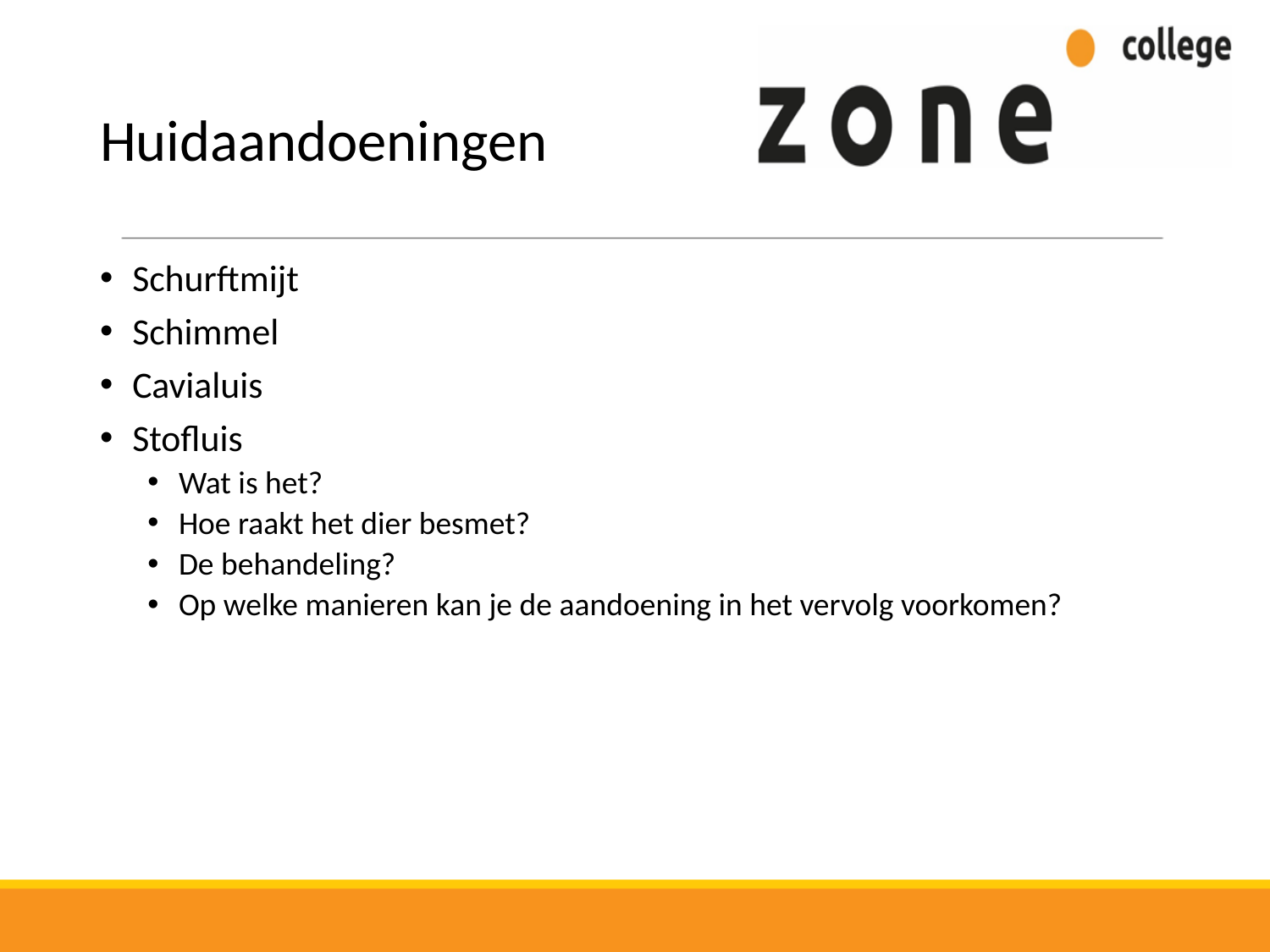

# Huidaandoeningen
 Schurftmijt
 Schimmel
 Cavialuis
 Stofluis
 Wat is het?
 Hoe raakt het dier besmet?
 De behandeling?
 Op welke manieren kan je de aandoening in het vervolg voorkomen?